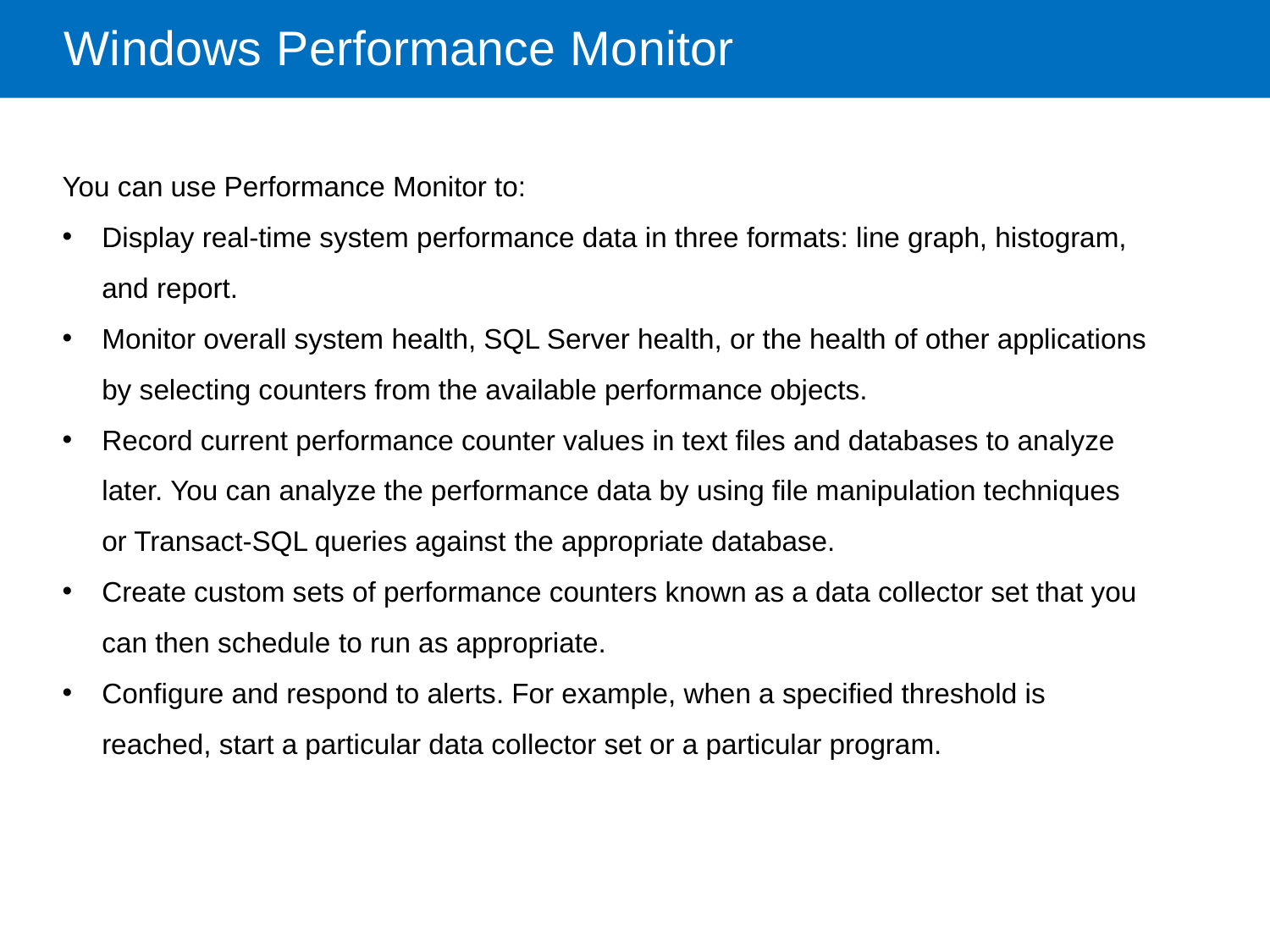

Windows Performance Monitor

You can use Performance Monitor to:
Display real-time system performance data in three formats: line graph, histogram, and report.
Monitor overall system health, SQL Server health, or the health of other applications by selecting counters from the available performance objects.
Record current performance counter values in text files and databases to analyze later. You can analyze the performance data by using file manipulation techniques or Transact-SQL queries against the appropriate database.
Create custom sets of performance counters known as a data collector set that you can then schedule to run as appropriate.
Configure and respond to alerts. For example, when a specified threshold is reached, start a particular data collector set or a particular program.